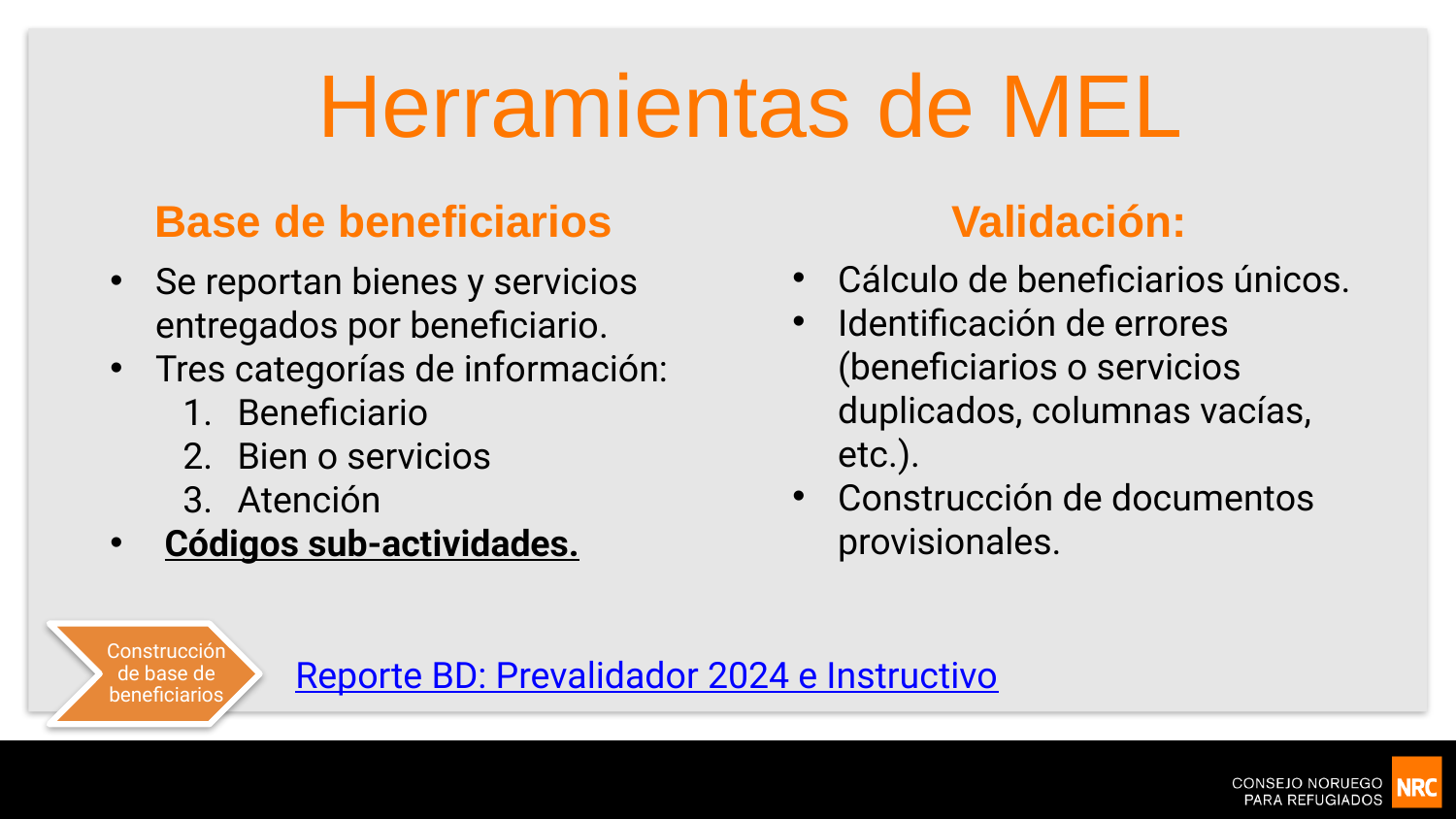

Herramientas de MEL
Base de beneficiarios
Validación:
Cálculo de beneficiarios únicos.
Identificación de errores (beneficiarios o servicios duplicados, columnas vacías, etc.).
Construcción de documentos provisionales.

Se reportan bienes y servicios entregados por beneficiario.
Tres categorías de información:
Beneficiario
Bien o servicios
Atención
Códigos sub-actividades.

Construcción de base de beneficiarios
Reporte BD: Prevalidador 2024 e Instructivo